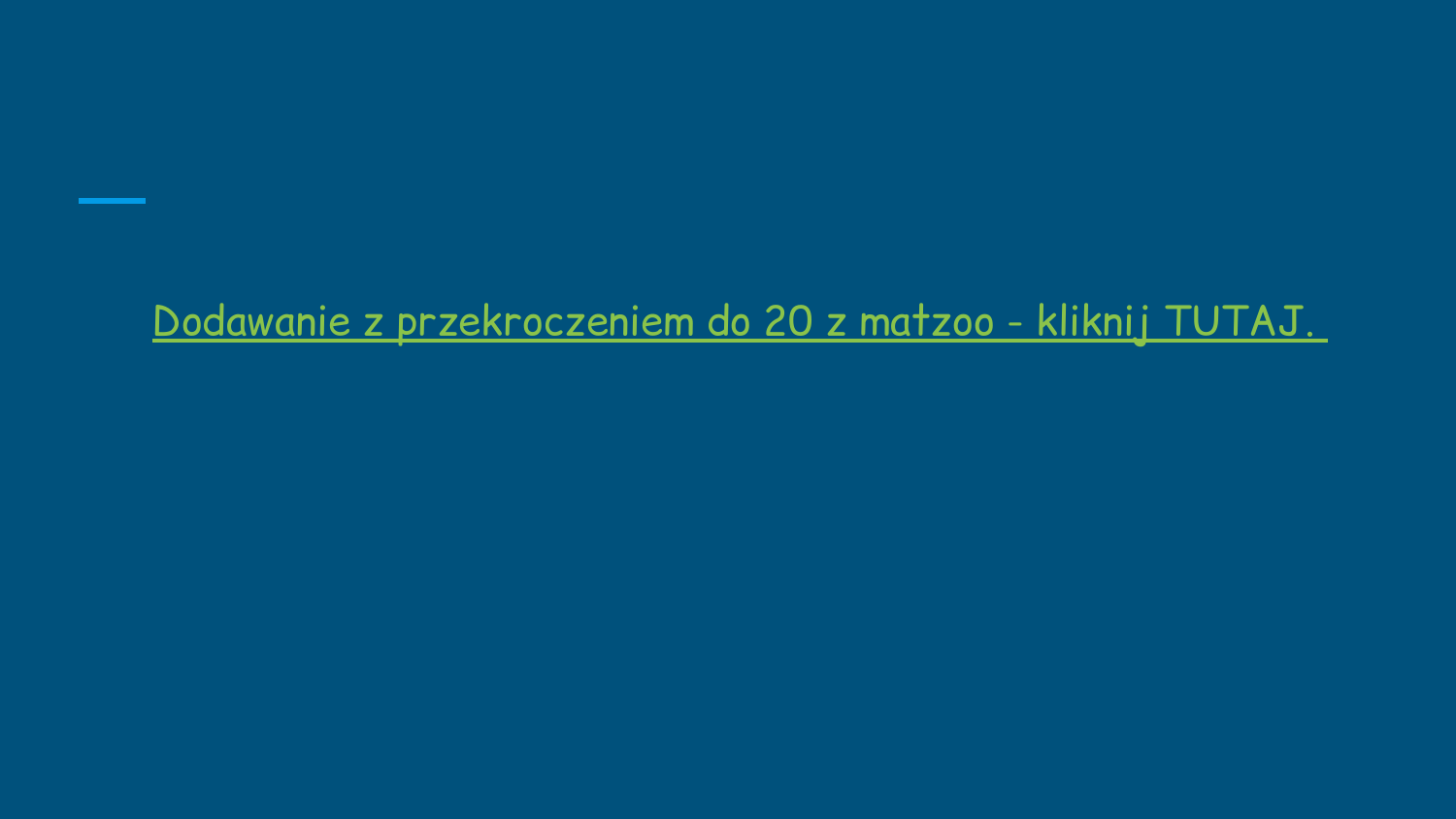

Dodawanie z przekroczeniem do 20 z matzoo - kliknij TUTAJ.